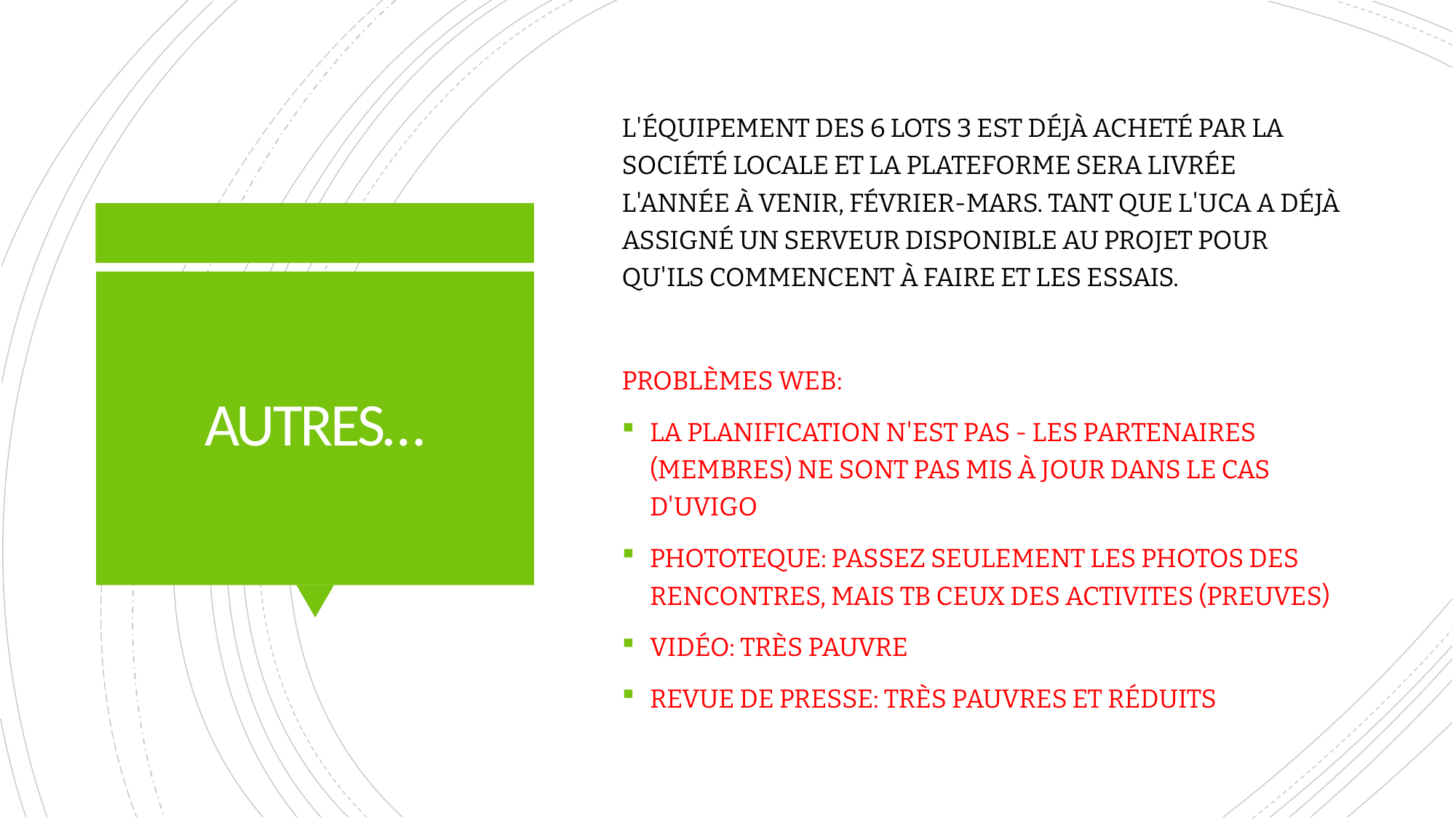

L'ÉQUIPEMENT DES 6 LOTS 3 EST DÉJÀ ACHETÉ PAR LA SOCIÉTÉ LOCALE ET LA PLATEFORME SERA LIVRÉE L'ANNÉE À VENIR, FÉVRIER-MARS. TANT QUE L'UCA A DÉJÀ ASSIGNÉ UN SERVEUR DISPONIBLE AU PROJET POUR QU'ILS COMMENCENT À FAIRE ET LES ESSAIS.

PROBLÈMES WEB:
LA PLANIFICATION N'EST PAS - LES PARTENAIRES (MEMBRES) NE SONT PAS MIS À JOUR DANS LE CAS D'UVIGO
PHOTOTEQUE: PASSEZ SEULEMENT LES PHOTOS DES RENCONTRES, MAIS TB CEUX DES ACTIVITES (PREUVES)
VIDÉO: TRÈS PAUVRE
REVUE DE PRESSE: TRÈS PAUVRES ET RÉDUITS
# AUTRES…